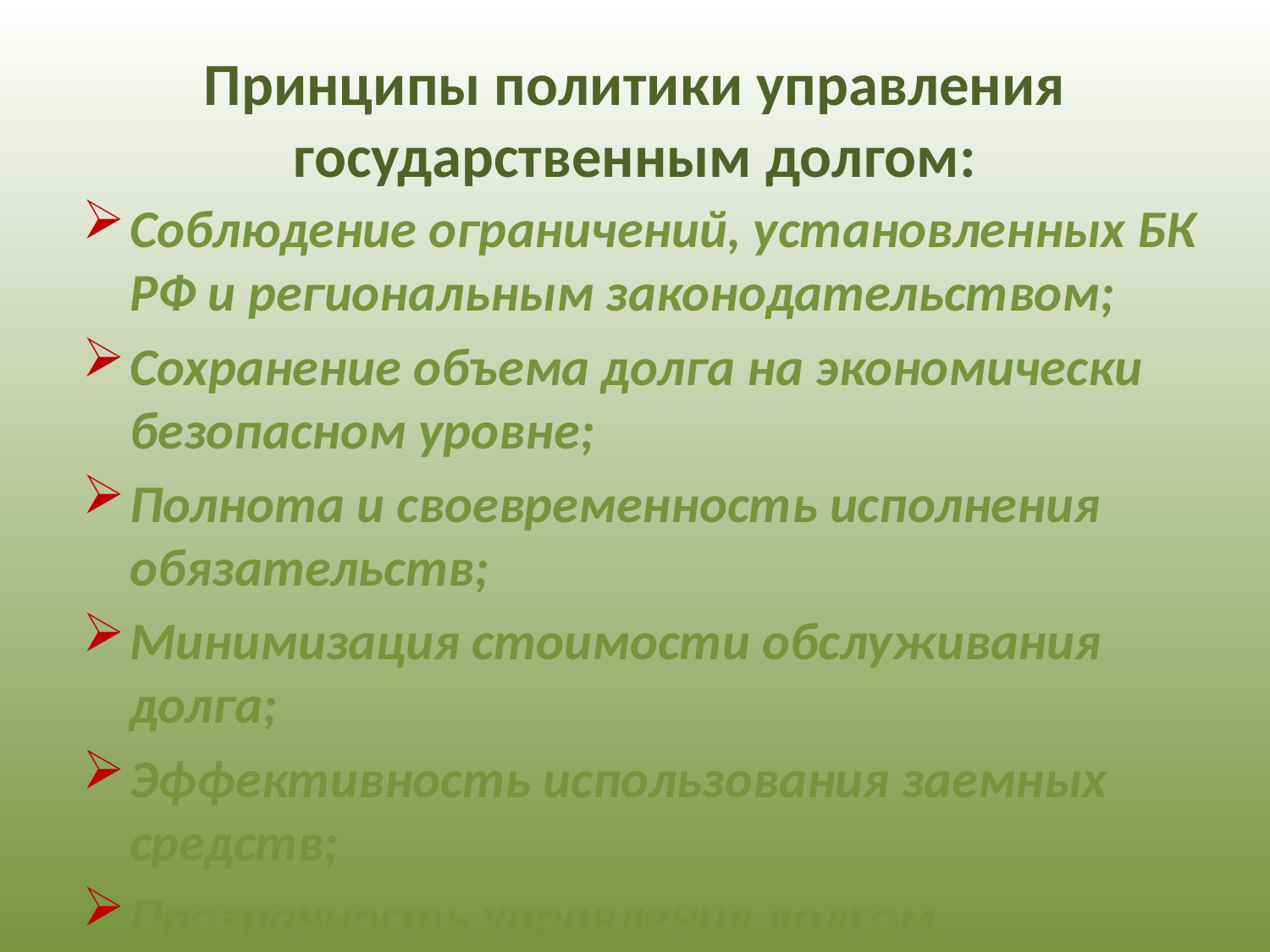

# Принципы политики управления государственным долгом:
Соблюдение ограничений, установленных БК РФ и региональным законодательством;
Сохранение объема долга на экономически безопасном уровне;
Полнота и своевременность исполнения обязательств;
Минимизация стоимости обслуживания долга;
Эффективность использования заемных средств;
Прозрачность управления долгом.